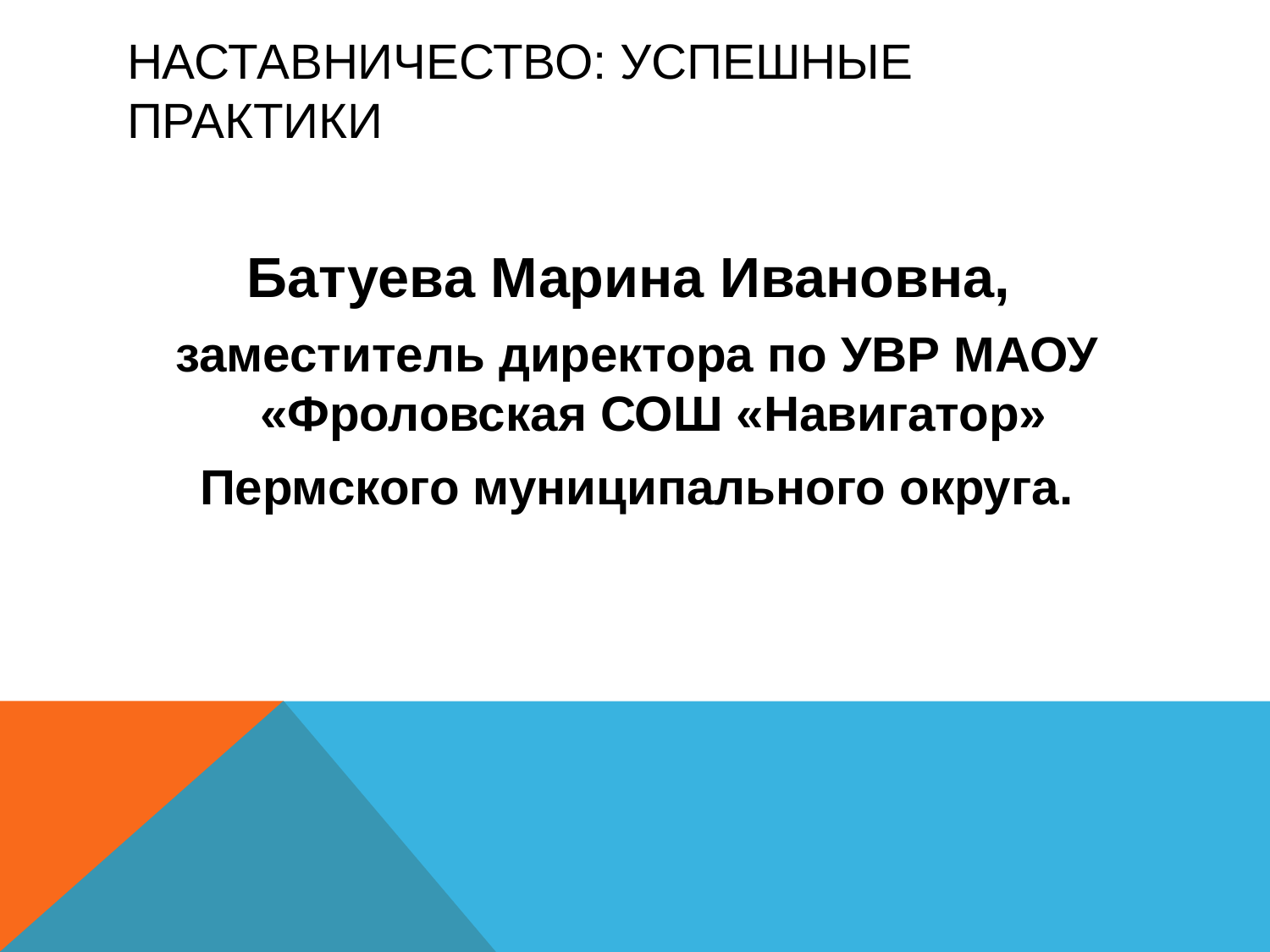

# Наставничество: успешные практики

Батуева Марина Ивановна,
заместитель директора по УВР МАОУ «Фроловская СОШ «Навигатор»
Пермского муниципального округа.